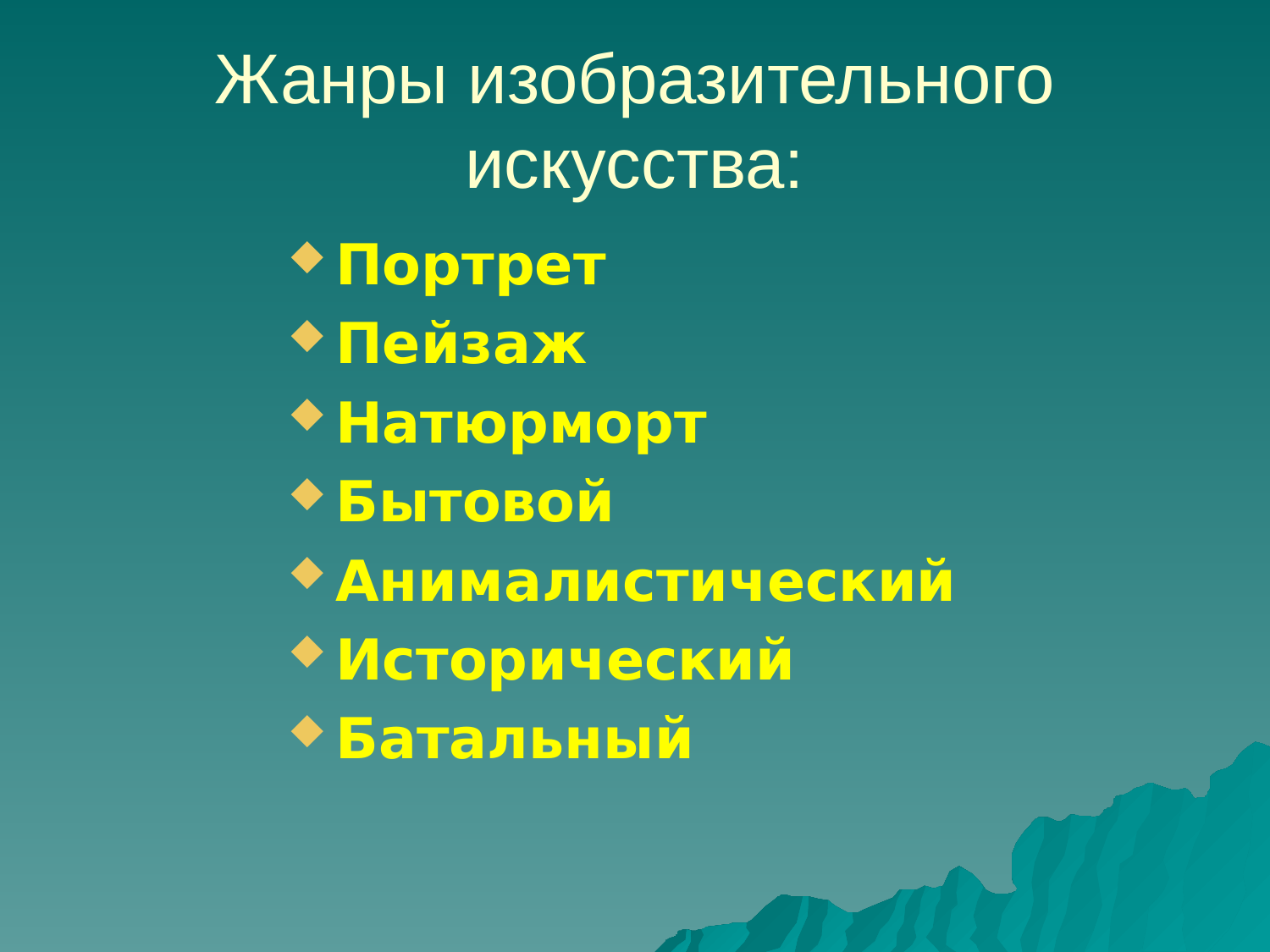

# Жанры изобразительного искусства:
Портрет
Пейзаж
Натюрморт
Бытовой
Анималистический
Исторический
Батальный